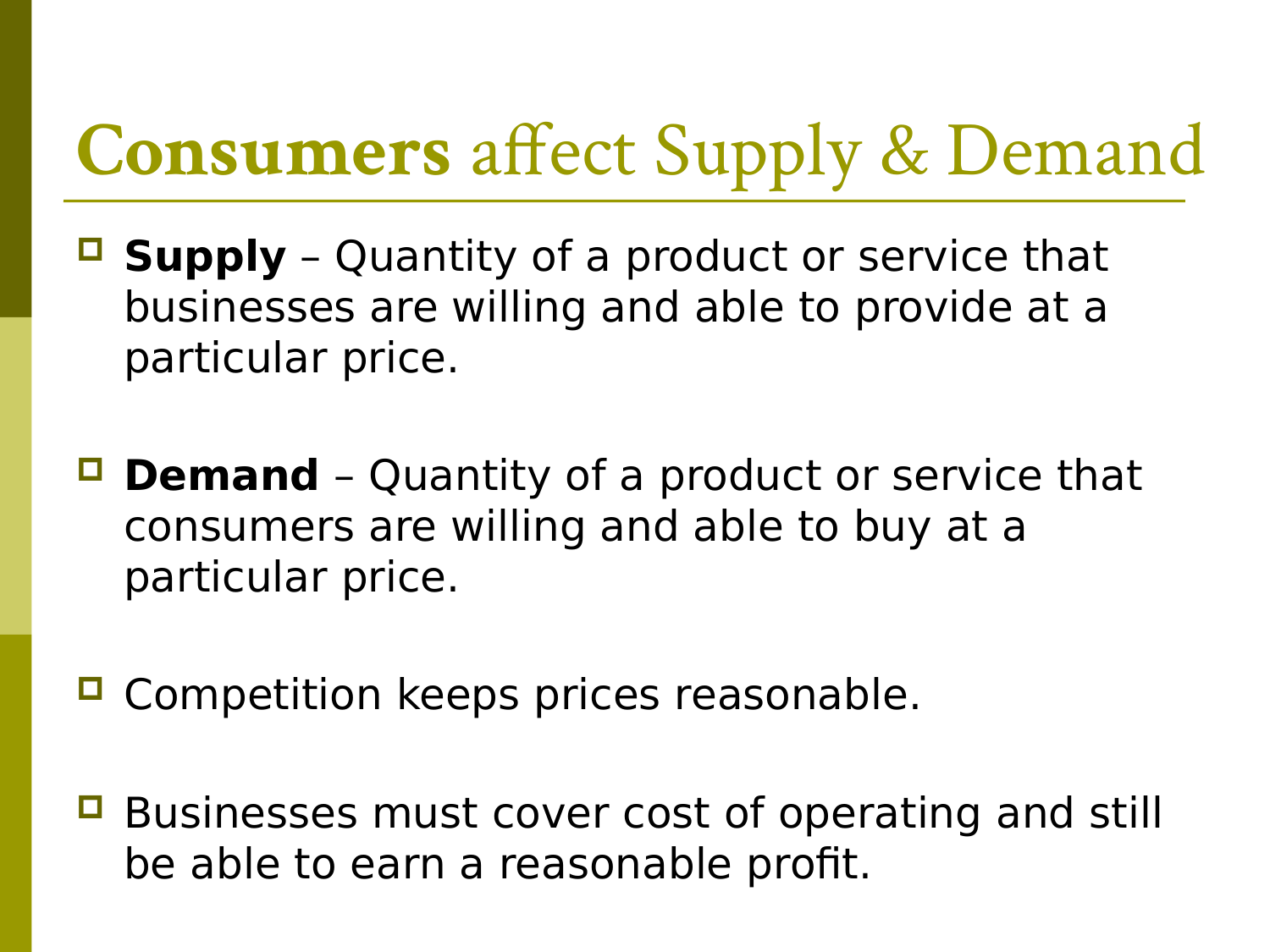

# Consumers affect Supply & Demand
Supply – Quantity of a product or service that businesses are willing and able to provide at a particular price.

Demand – Quantity of a product or service that consumers are willing and able to buy at a particular price.

Competition keeps prices reasonable.

Businesses must cover cost of operating and still be able to earn a reasonable profit.